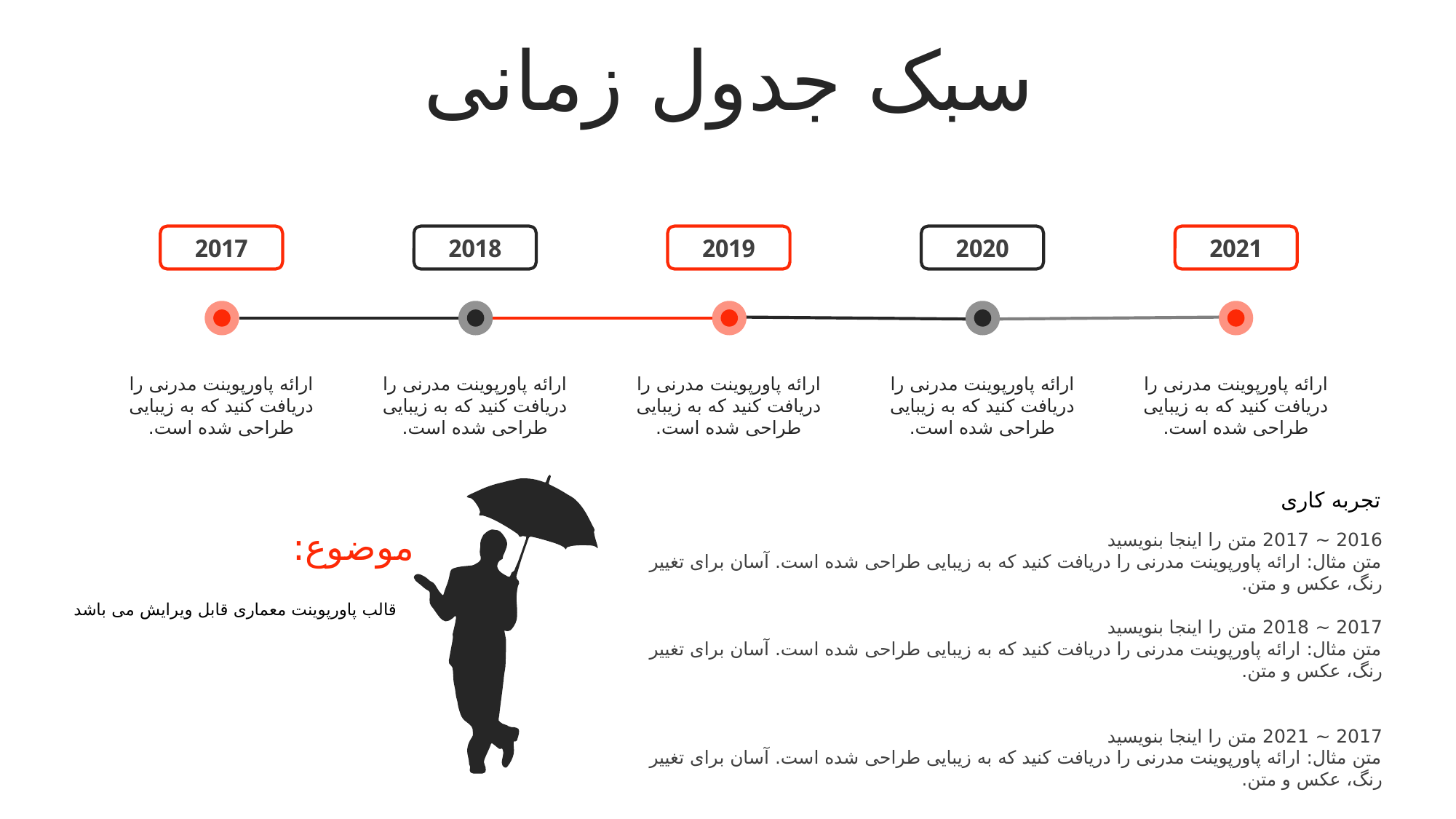

سبک جدول زمانی
2017
2018
2019
2020
2021

ارائه پاورپوینت مدرنی را دریافت کنید که به زیبایی طراحی شده است.
ارائه پاورپوینت مدرنی را دریافت کنید که به زیبایی طراحی شده است.
ارائه پاورپوینت مدرنی را دریافت کنید که به زیبایی طراحی شده است.
ارائه پاورپوینت مدرنی را دریافت کنید که به زیبایی طراحی شده است.
ارائه پاورپوینت مدرنی را دریافت کنید که به زیبایی طراحی شده است.

تجربه کاری
موضوع:
2016 ~ 2017 متن را اینجا بنویسید
متن مثال: ارائه پاورپوینت مدرنی را دریافت کنید که به زیبایی طراحی شده است. آسان برای تغییر رنگ، عکس و متن.

2017 ~ 2018 متن را اینجا بنویسید
متن مثال: ارائه پاورپوینت مدرنی را دریافت کنید که به زیبایی طراحی شده است. آسان برای تغییر رنگ، عکس و متن.

2017 ~ 2021 متن را اینجا بنویسید
متن مثال: ارائه پاورپوینت مدرنی را دریافت کنید که به زیبایی طراحی شده است. آسان برای تغییر رنگ، عکس و متن.

قالب پاورپوینت معماری قابل ویرایش می باشد